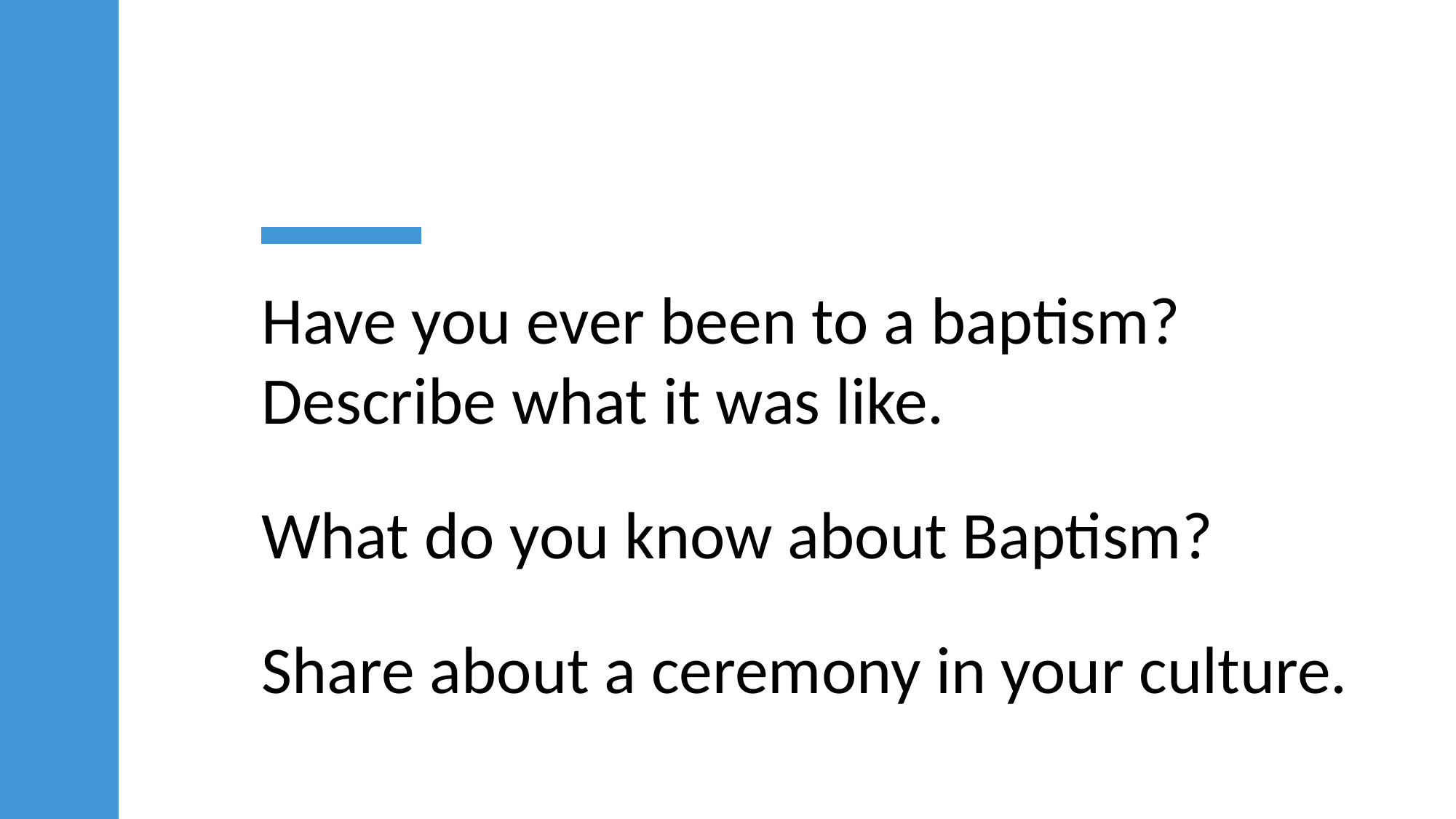

Have you ever been to a baptism?
Describe what it was like.
What do you know about Baptism?
Share about a ceremony in your culture.